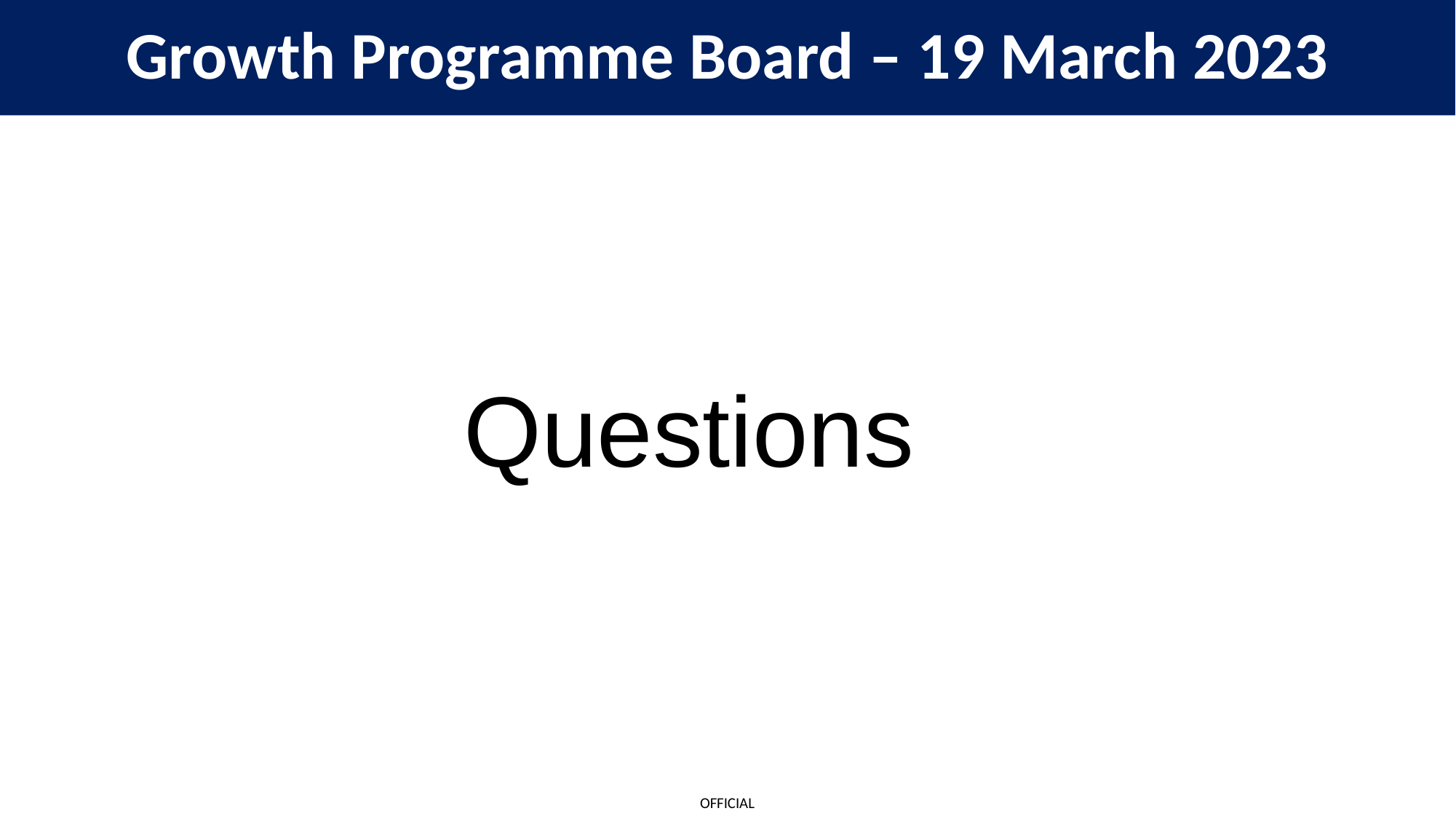

Growth Programme Board – 19 March 2023
# Purpose of presentation
Questions